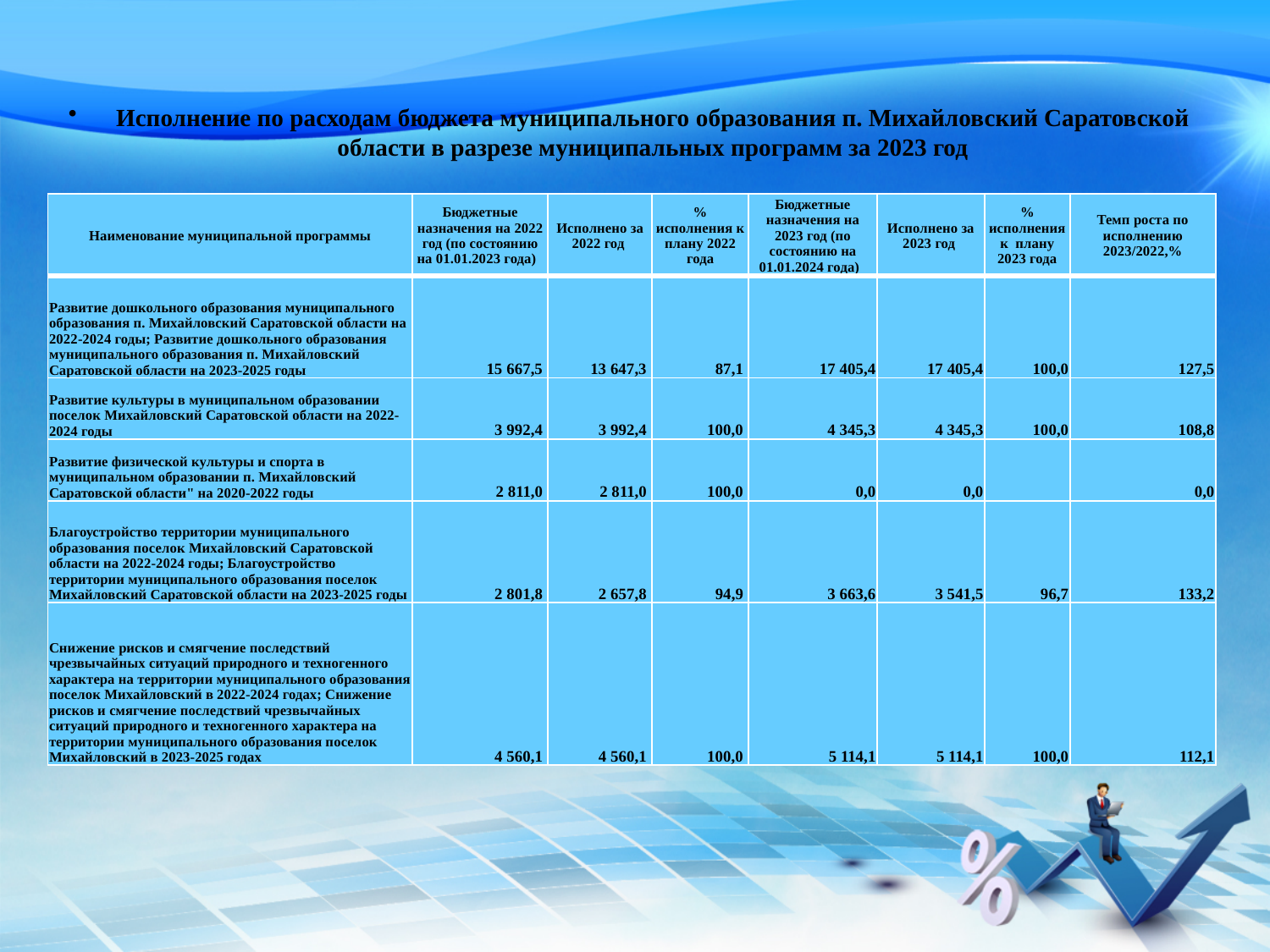

Исполнение по расходам бюджета муниципального образования п. Михайловский Саратовской области в разрезе муниципальных программ за 2023 год
| Наименование муниципальной программы | Бюджетные назначения на 2022 год (по состоянию на 01.01.2023 года) | Исполнено за 2022 год | % исполнения к плану 2022 года | Бюджетные назначения на 2023 год (по состоянию на 01.01.2024 года) | Исполнено за 2023 год | % исполнения к плану 2023 года | Темп роста по исполнению 2023/2022,% |
| --- | --- | --- | --- | --- | --- | --- | --- |
| Развитие дошкольного образования муниципального образования п. Михайловский Саратовской области на 2022-2024 годы; Развитие дошкольного образования муниципального образования п. Михайловский Саратовской области на 2023-2025 годы | 15 667,5 | 13 647,3 | 87,1 | 17 405,4 | 17 405,4 | 100,0 | 127,5 |
| Развитие культуры в муниципальном образовании поселок Михайловский Саратовской области на 2022-2024 годы | 3 992,4 | 3 992,4 | 100,0 | 4 345,3 | 4 345,3 | 100,0 | 108,8 |
| Развитие физической культуры и спорта в муниципальном образовании п. Михайловский Саратовской области" на 2020-2022 годы | 2 811,0 | 2 811,0 | 100,0 | 0,0 | 0,0 |  | 0,0 |
| Благоустройство территории муниципального образования поселок Михайловский Саратовской области на 2022-2024 годы; Благоустройство территории муниципального образования поселок Михайловский Саратовской области на 2023-2025 годы | 2 801,8 | 2 657,8 | 94,9 | 3 663,6 | 3 541,5 | 96,7 | 133,2 |
| Снижение рисков и смягчение последствий чрезвычайных ситуаций природного и техногенного характера на территории муниципального образования поселок Михайловский в 2022-2024 годах; Снижение рисков и смягчение последствий чрезвычайных ситуаций природного и техногенного характера на территории муниципального образования поселок Михайловский в 2023-2025 годах | 4 560,1 | 4 560,1 | 100,0 | 5 114,1 | 5 114,1 | 100,0 | 112,1 |